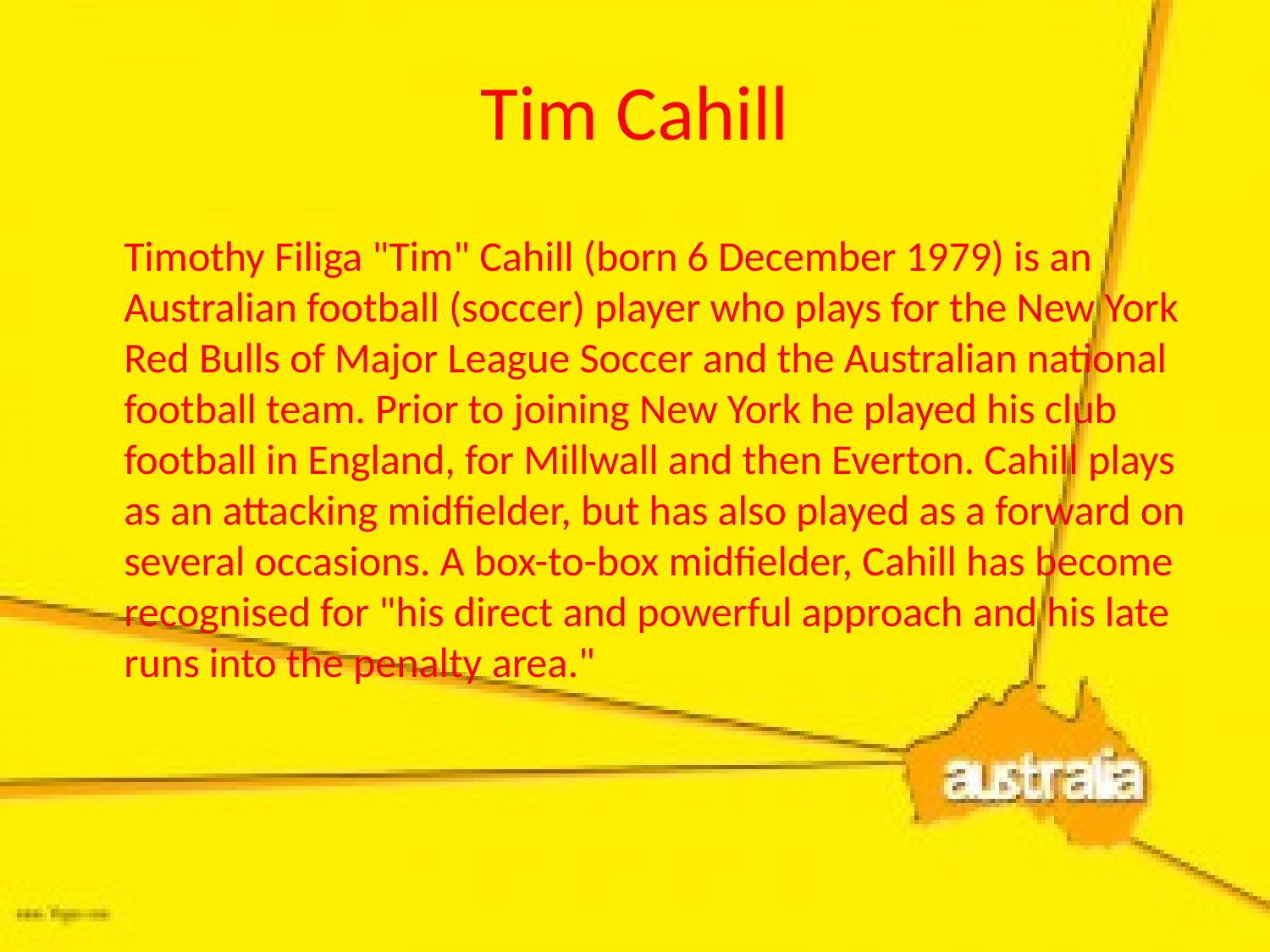

# Tim Cahill
	Timothy Filiga "Tim" Cahill (born 6 December 1979) is an Australian football (soccer) player who plays for the New York Red Bulls of Major League Soccer and the Australian national football team. Prior to joining New York he played his club football in England, for Millwall and then Everton. Cahill plays as an attacking midfielder, but has also played as a forward on several occasions. A box-to-box midfielder, Cahill has become recognised for "his direct and powerful approach and his late runs into the penalty area."